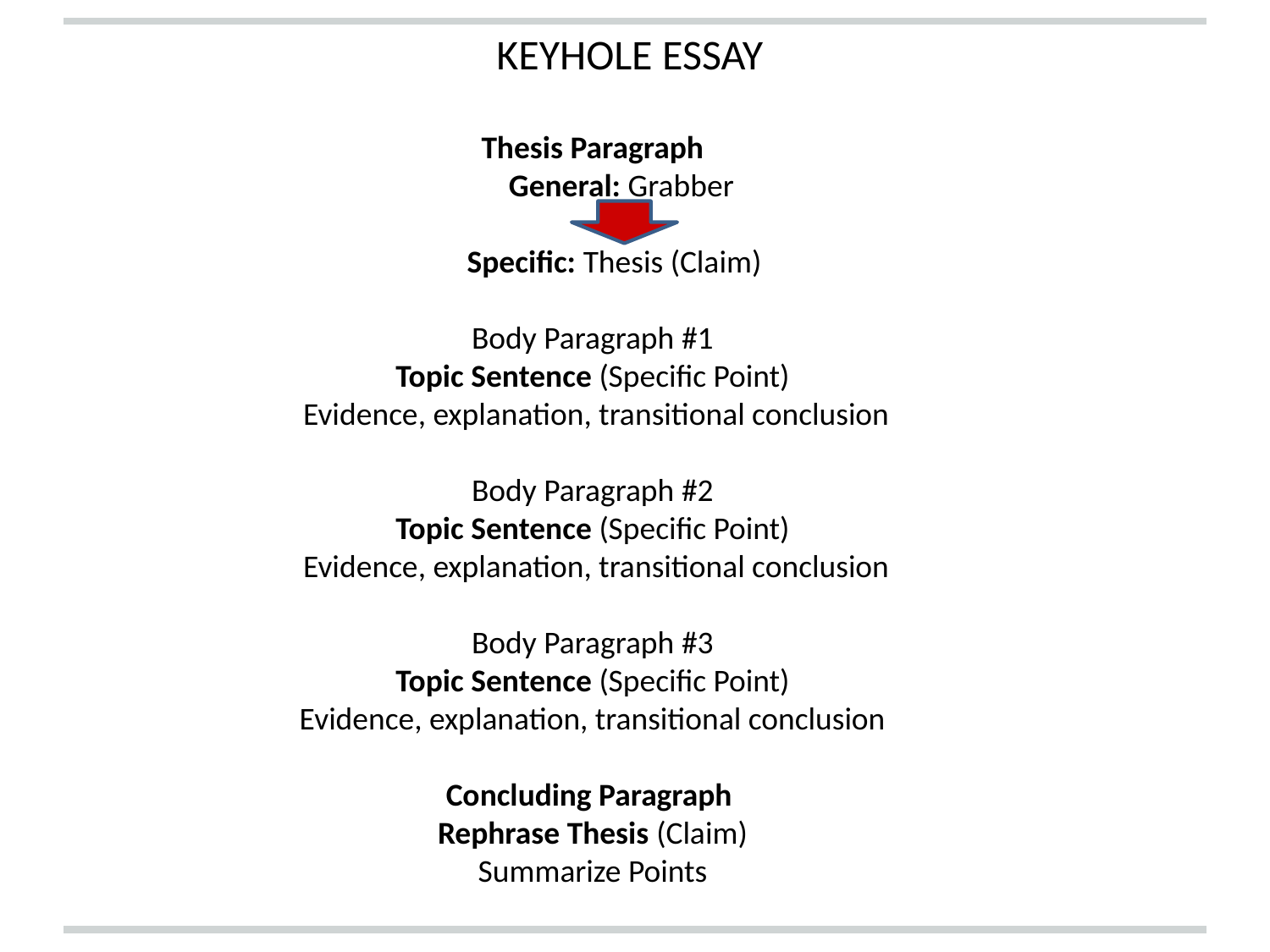

KEYHOLE ESSAY
Thesis Paragraph
        General: Grabber

      Specific: Thesis (Claim)

Body Paragraph #1
Topic Sentence (Specific Point)
 Evidence, explanation, transitional conclusion

Body Paragraph #2
Topic Sentence (Specific Point)
 Evidence, explanation, transitional conclusion

Body Paragraph #3
Topic Sentence (Specific Point)
 Evidence, explanation, transitional conclusion

Concluding Paragraph
Rephrase Thesis (Claim)
Summarize Points